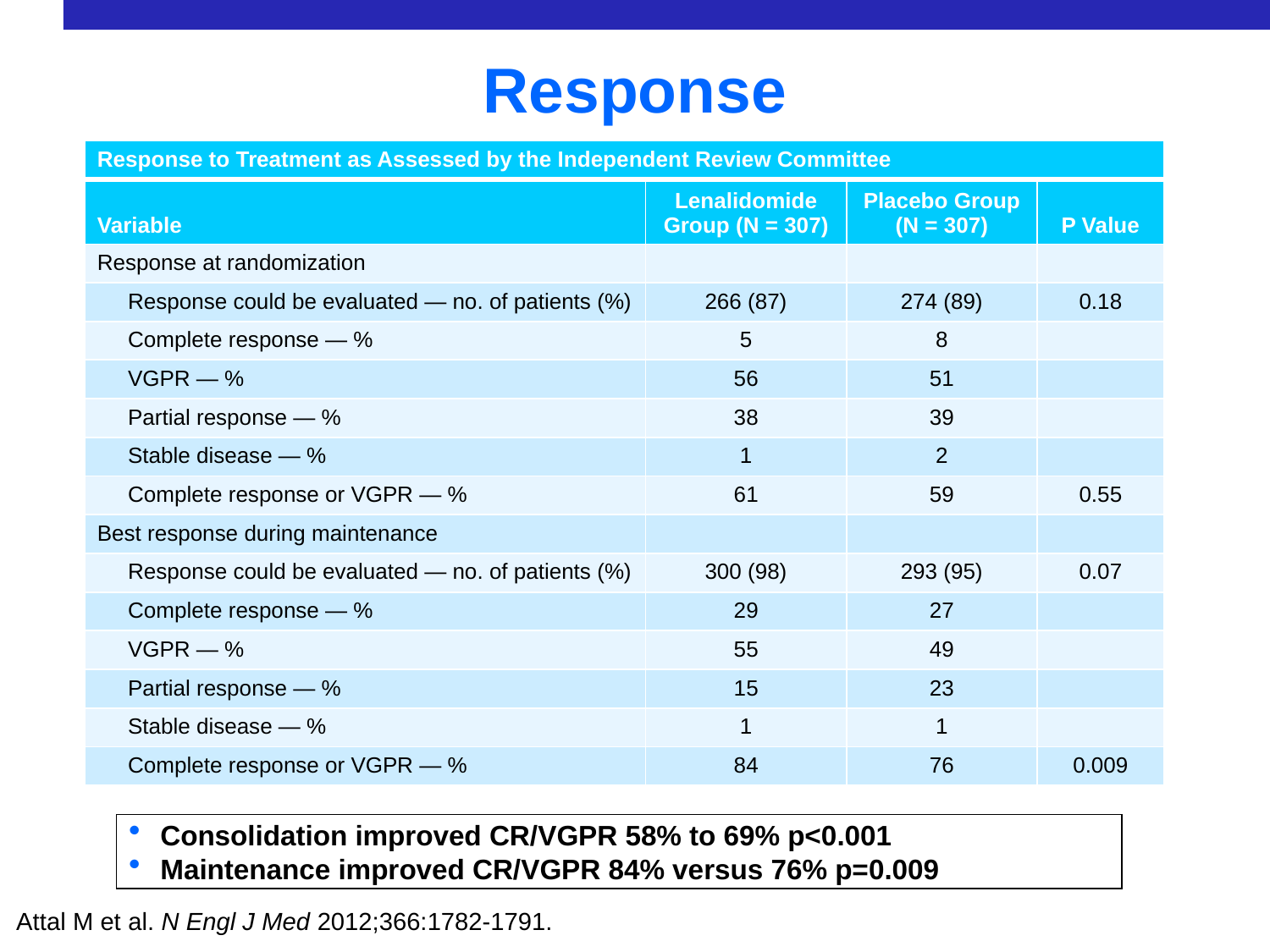

Response
| Response to Treatment as Assessed by the Independent Review Committee |  |  |  |
| --- | --- | --- | --- |
| Variable | Lenalidomide Group (N = 307) | Placebo Group (N = 307) | P Value |
| Response at randomization |  |  |  |
| Response could be evaluated — no. of patients (%) | 266 (87) | 274 (89) | 0.18 |
| Complete response — % | 5 | 8 |  |
| VGPR — % | 56 | 51 |  |
| Partial response — % | 38 | 39 |  |
| Stable disease — % | 1 | 2 |  |
| Complete response or VGPR — % | 61 | 59 | 0.55 |
| Best response during maintenance |  |  |  |
| Response could be evaluated — no. of patients (%) | 300 (98) | 293 (95) | 0.07 |
| Complete response — % | 29 | 27 |  |
| VGPR — % | 55 | 49 |  |
| Partial response — % | 15 | 23 |  |
| Stable disease — % | 1 | 1 |  |
| Complete response or VGPR — % | 84 | 76 | 0.009 |
Consolidation improved CR/VGPR 58% to 69% p<0.001
Maintenance improved CR/VGPR 84% versus 76% p=0.009
Attal M et al. N Engl J Med 2012;366:1782-1791.